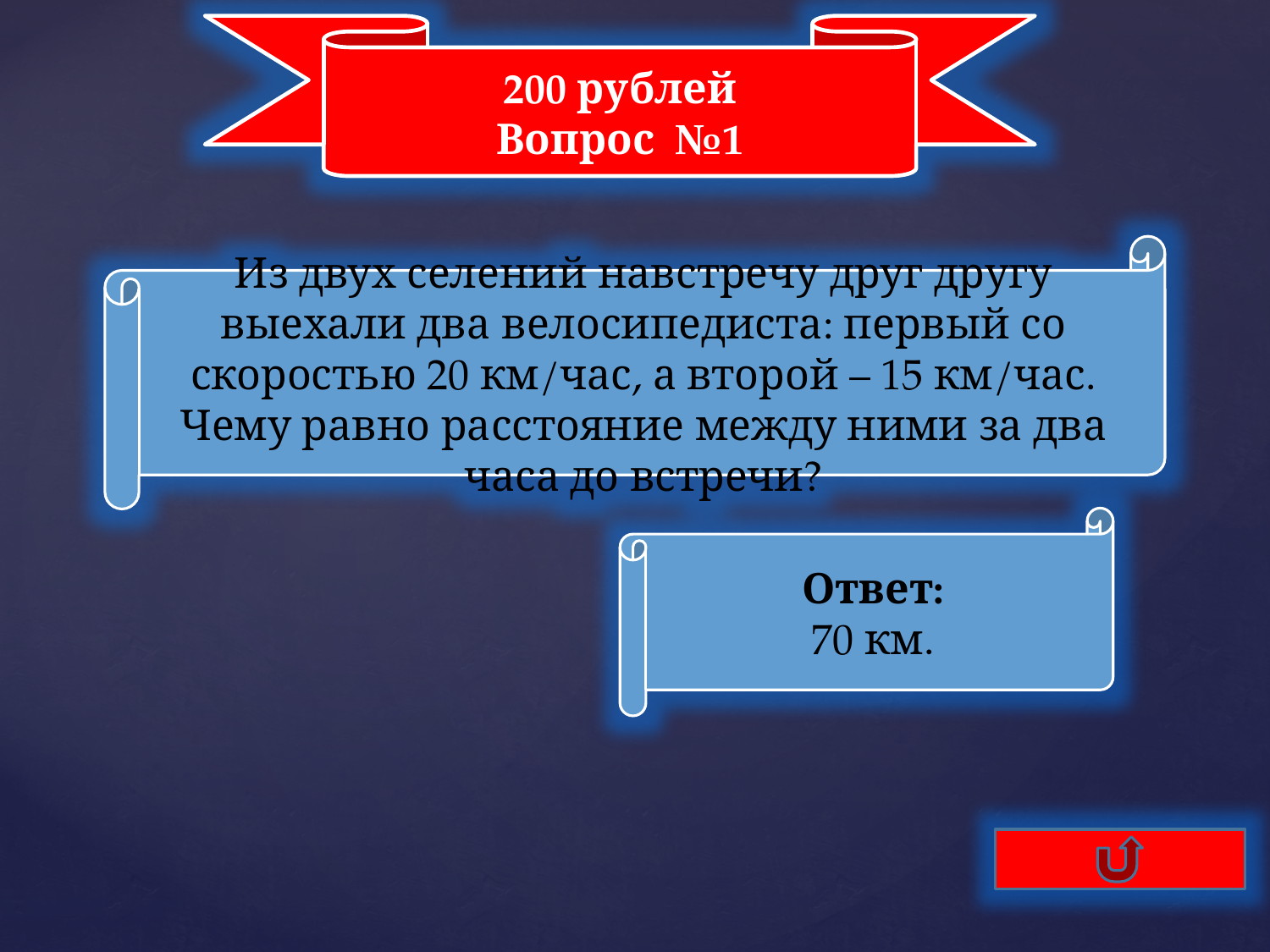

200 рублей
Вопрос  №1
Из двух селений навстречу друг другу выехали два велосипедиста: первый со скоростью 20 км/час, а второй – 15 км/час. Чему равно расстояние между ними за два часа до встречи?
Ответ:
70 км.